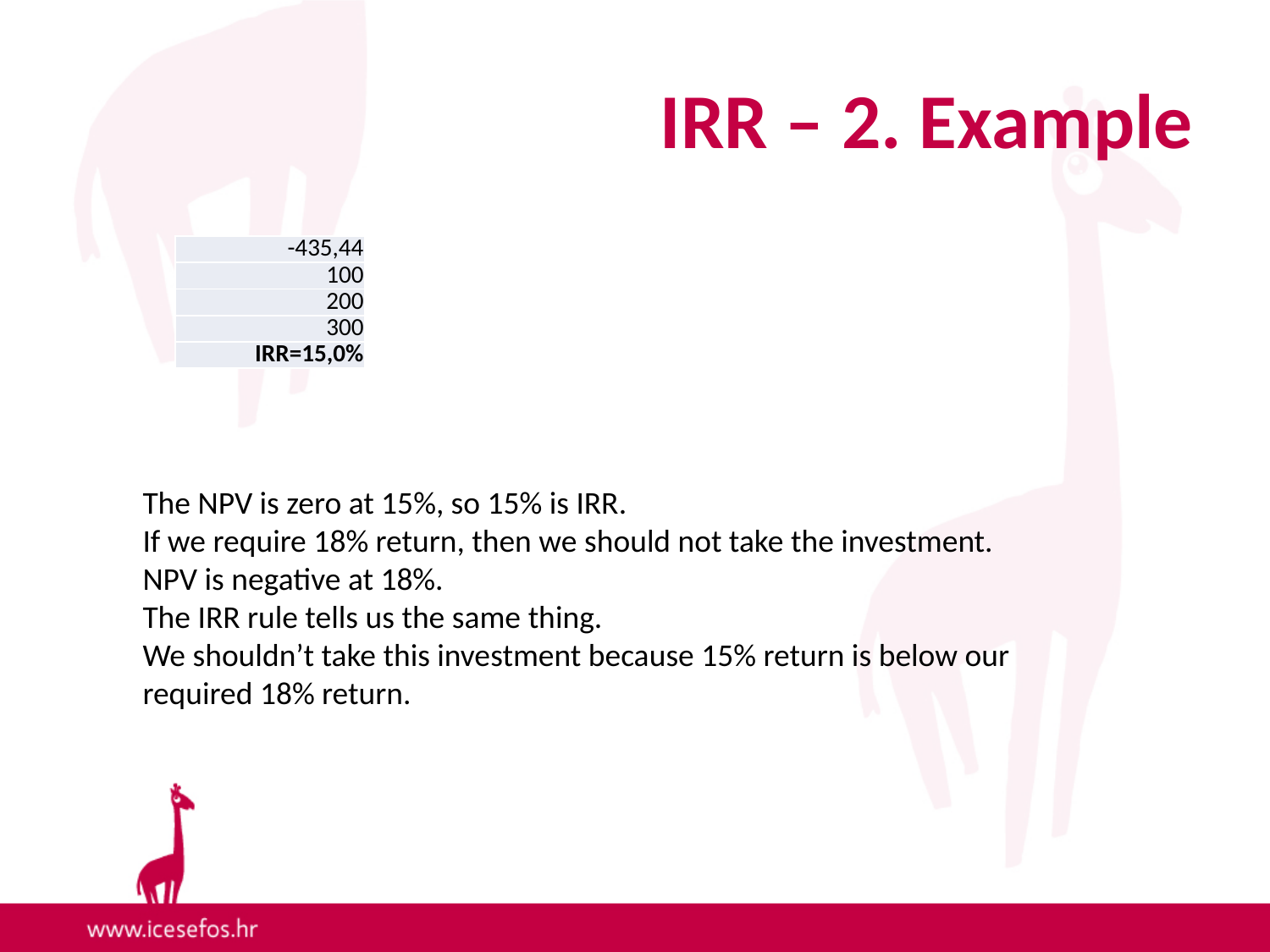

# IRR – 2. Example
| -435,44 |
| --- |
| 100 |
| 200 |
| 300 |
| IRR=15,0% |
The NPV is zero at 15%, so 15% is IRR.
If we require 18% return, then we should not take the investment.
NPV is negative at 18%.
The IRR rule tells us the same thing.
We shouldn’t take this investment because 15% return is below our
required 18% return.